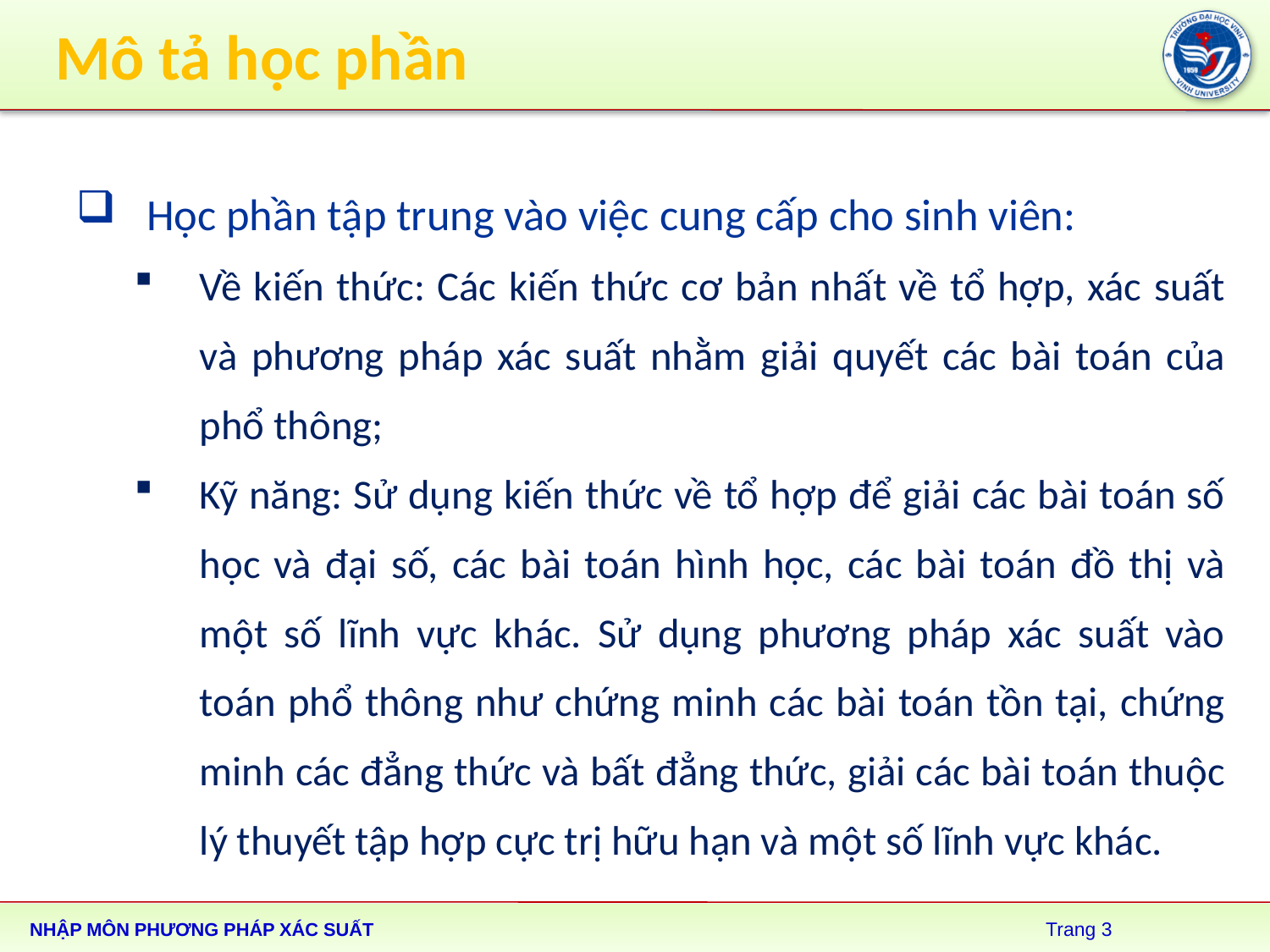

# Mô tả học phần
Học phần tập trung vào việc cung cấp cho sinh viên:
Về kiến thức: Các kiến thức cơ bản nhất về tổ hợp, xác suất và phương pháp xác suất nhằm giải quyết các bài toán của phổ thông;
Kỹ năng: Sử dụng kiến thức về tổ hợp để giải các bài toán số học và đại số, các bài toán hình học, các bài toán đồ thị và một số lĩnh vực khác. Sử dụng phương pháp xác suất vào toán phổ thông như chứng minh các bài toán tồn tại, chứng minh các đẳng thức và bất đẳng thức, giải các bài toán thuộc lý thuyết tập hợp cực trị hữu hạn và một số lĩnh vực khác.